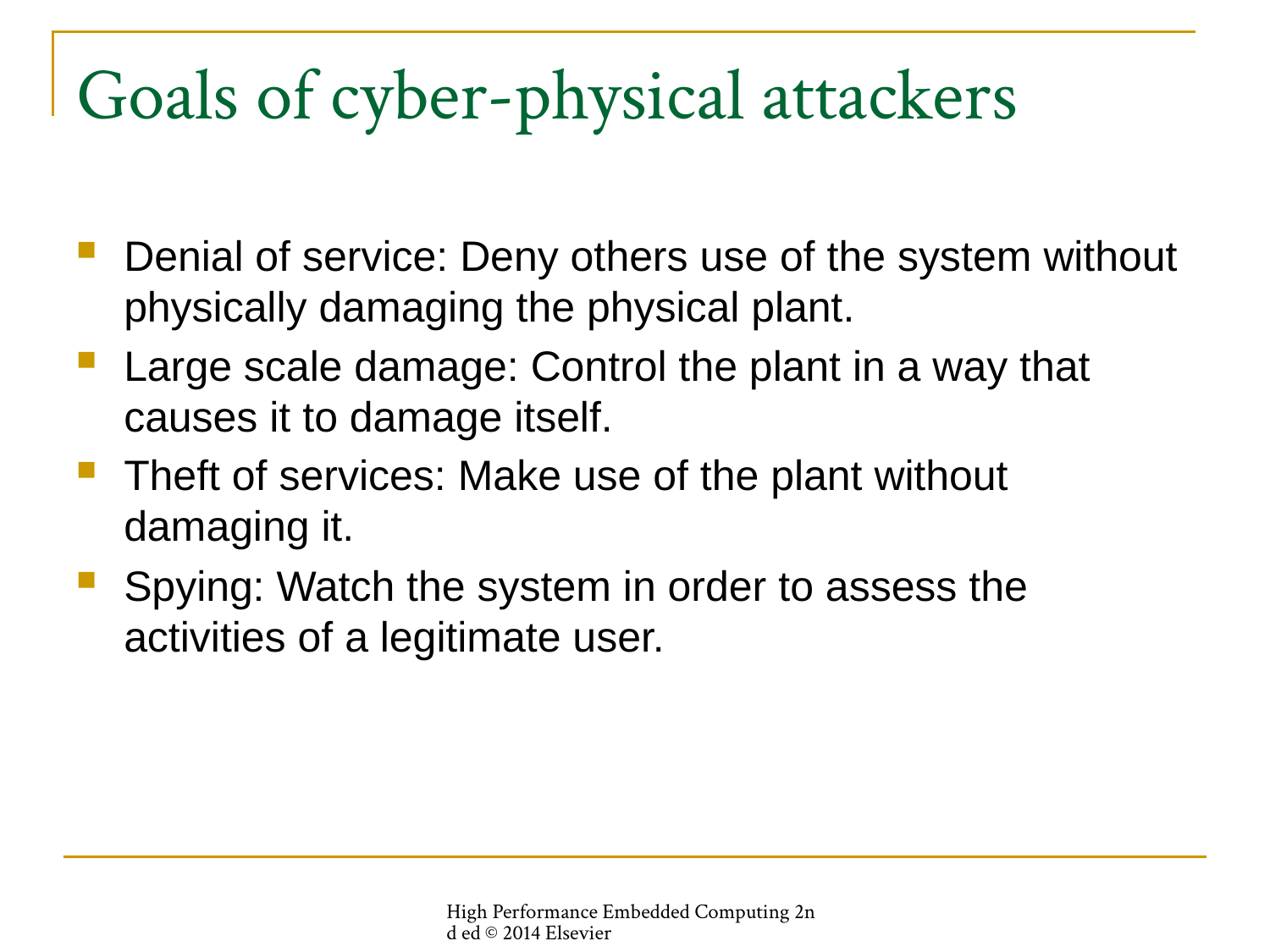

# Goals of cyber-physical attackers
Denial of service: Deny others use of the system without physically damaging the physical plant.
Large scale damage: Control the plant in a way that causes it to damage itself.
Theft of services: Make use of the plant without damaging it.
Spying: Watch the system in order to assess the activities of a legitimate user.
High Performance Embedded Computing 2nd ed © 2014 Elsevier